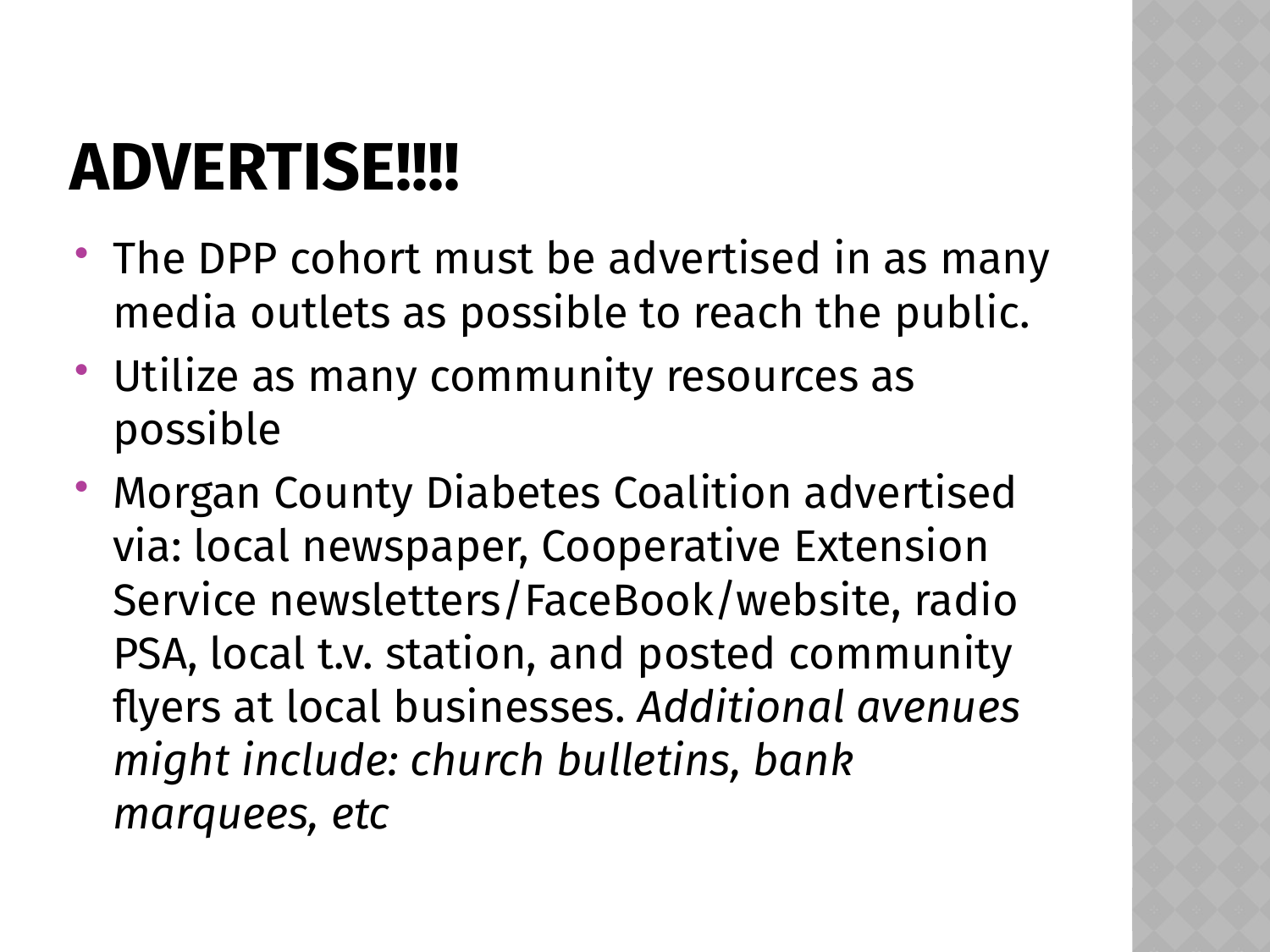

# Advertise!!!!
The DPP cohort must be advertised in as many media outlets as possible to reach the public.
Utilize as many community resources as possible
Morgan County Diabetes Coalition advertised via: local newspaper, Cooperative Extension Service newsletters/FaceBook/website, radio PSA, local t.v. station, and posted community flyers at local businesses. Additional avenues might include: church bulletins, bank marquees, etc